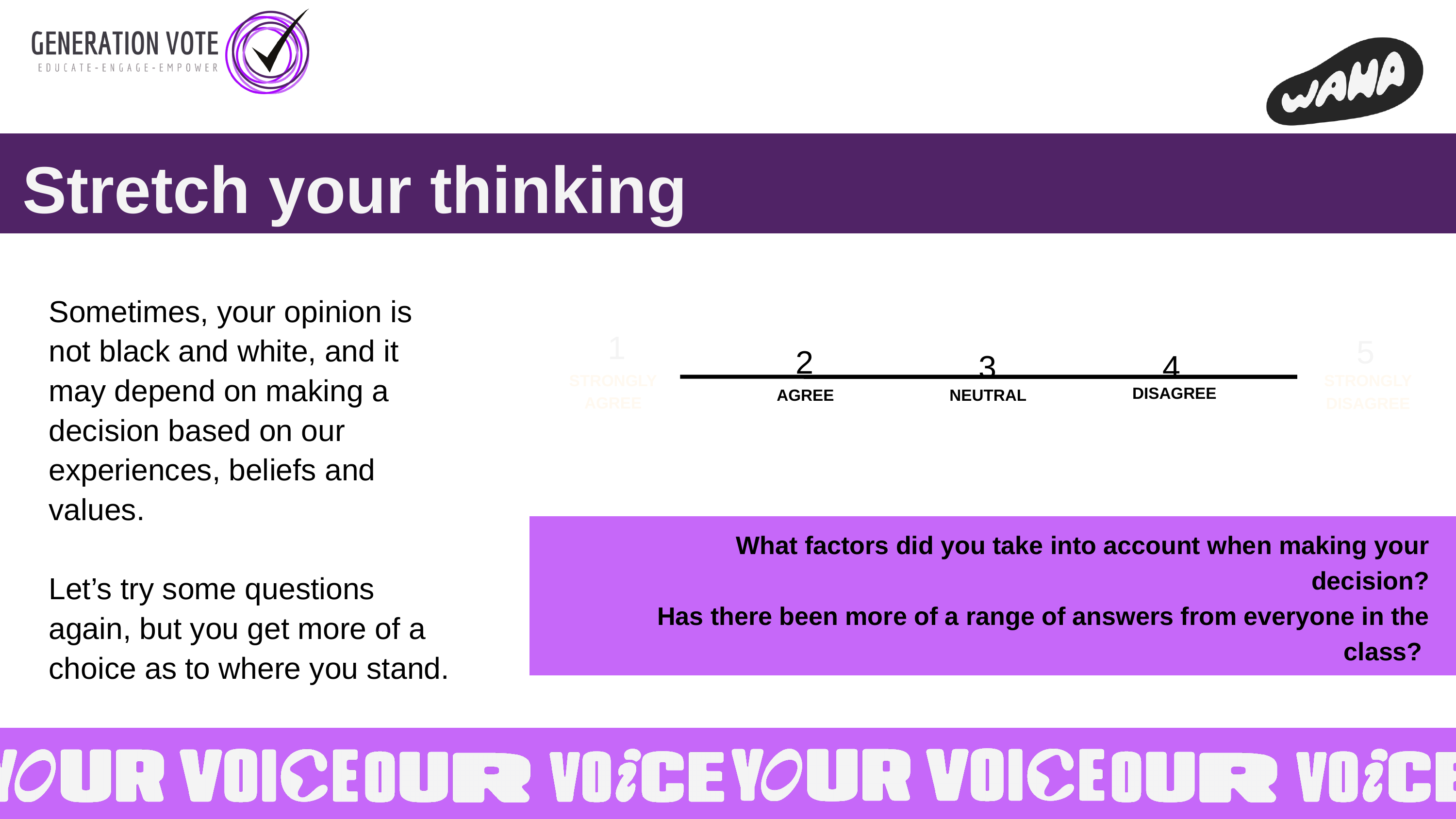

Stretch your thinking
Sometimes, your opinion is not black and white, and it may depend on making a decision based on our experiences, beliefs and values.

Let’s try some questions again, but you get more of a choice as to where you stand.

1
5
2
3
4
STRONGLY
AGREE
STRONGLY
DISAGREE

DISAGREE
AGREE
NEUTRAL

What factors did you take into account when making your decision?
Has there been more of a range of answers from everyone in the class?